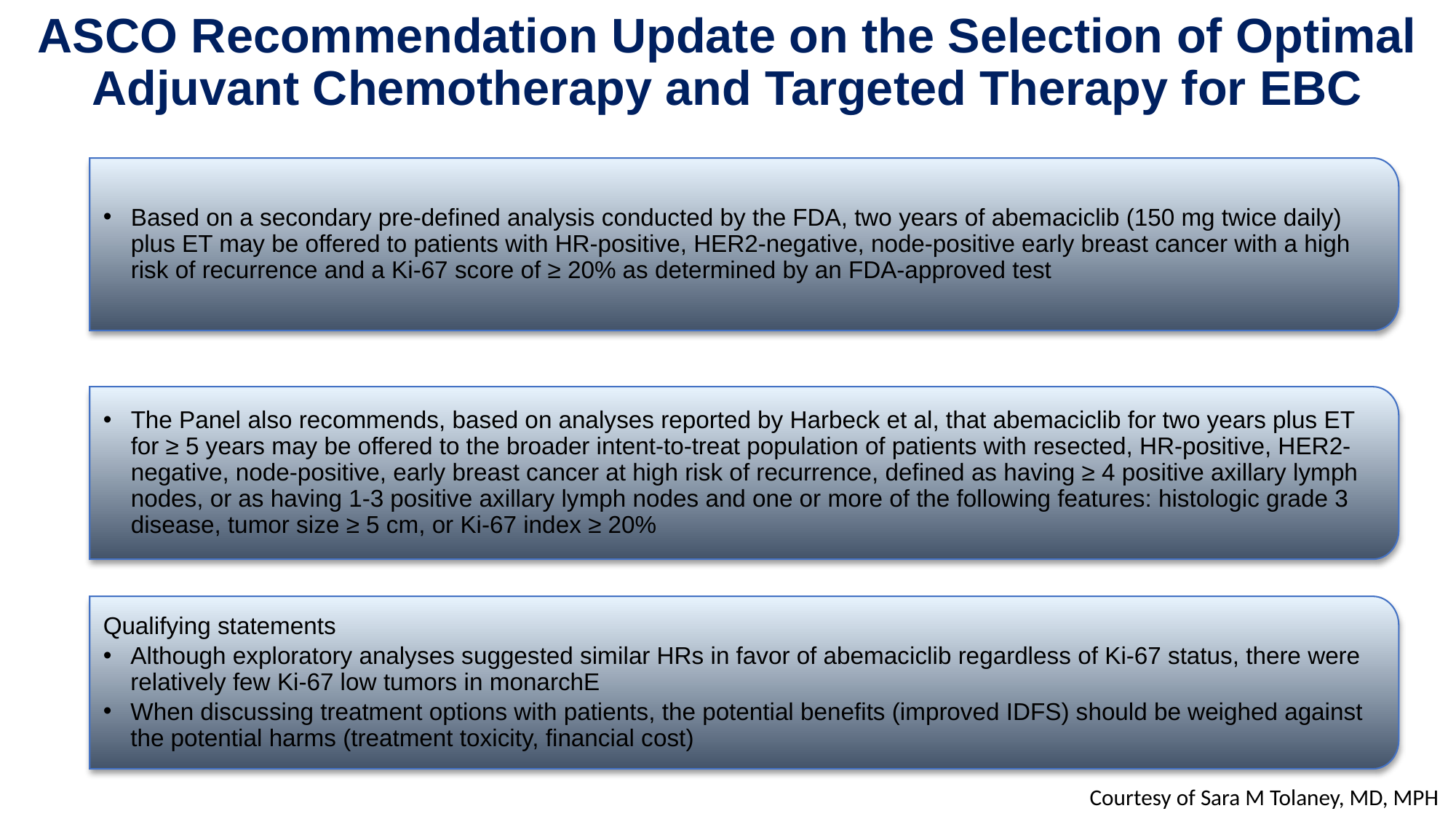

# ASCO Recommendation Update on the Selection of Optimal Adjuvant Chemotherapy and Targeted Therapy for EBC
Based on a secondary pre-defined analysis conducted by the FDA, two years of abemaciclib (150 mg twice daily) plus ET may be offered to patients with HR-positive, HER2-negative, node-positive early breast cancer with a high risk of recurrence and a Ki-67 score of ≥ 20% as determined by an FDA-approved test
The Panel also recommends, based on analyses reported by Harbeck et al, that abemaciclib for two years plus ET for ≥ 5 years may be offered to the broader intent-to-treat population of patients with resected, HR-positive, HER2-negative, node-positive, early breast cancer at high risk of recurrence, defined as having ≥ 4 positive axillary lymph nodes, or as having 1-3 positive axillary lymph nodes and one or more of the following features: histologic grade 3 disease, tumor size ≥ 5 cm, or Ki-67 index ≥ 20%
Qualifying statements
Although exploratory analyses suggested similar HRs in favor of abemaciclib regardless of Ki-67 status, there were relatively few Ki-67 low tumors in monarchE
When discussing treatment options with patients, the potential benefits (improved IDFS) should be weighed against the potential harms (treatment toxicity, financial cost)
Courtesy of Sara M Tolaney, MD, MPH